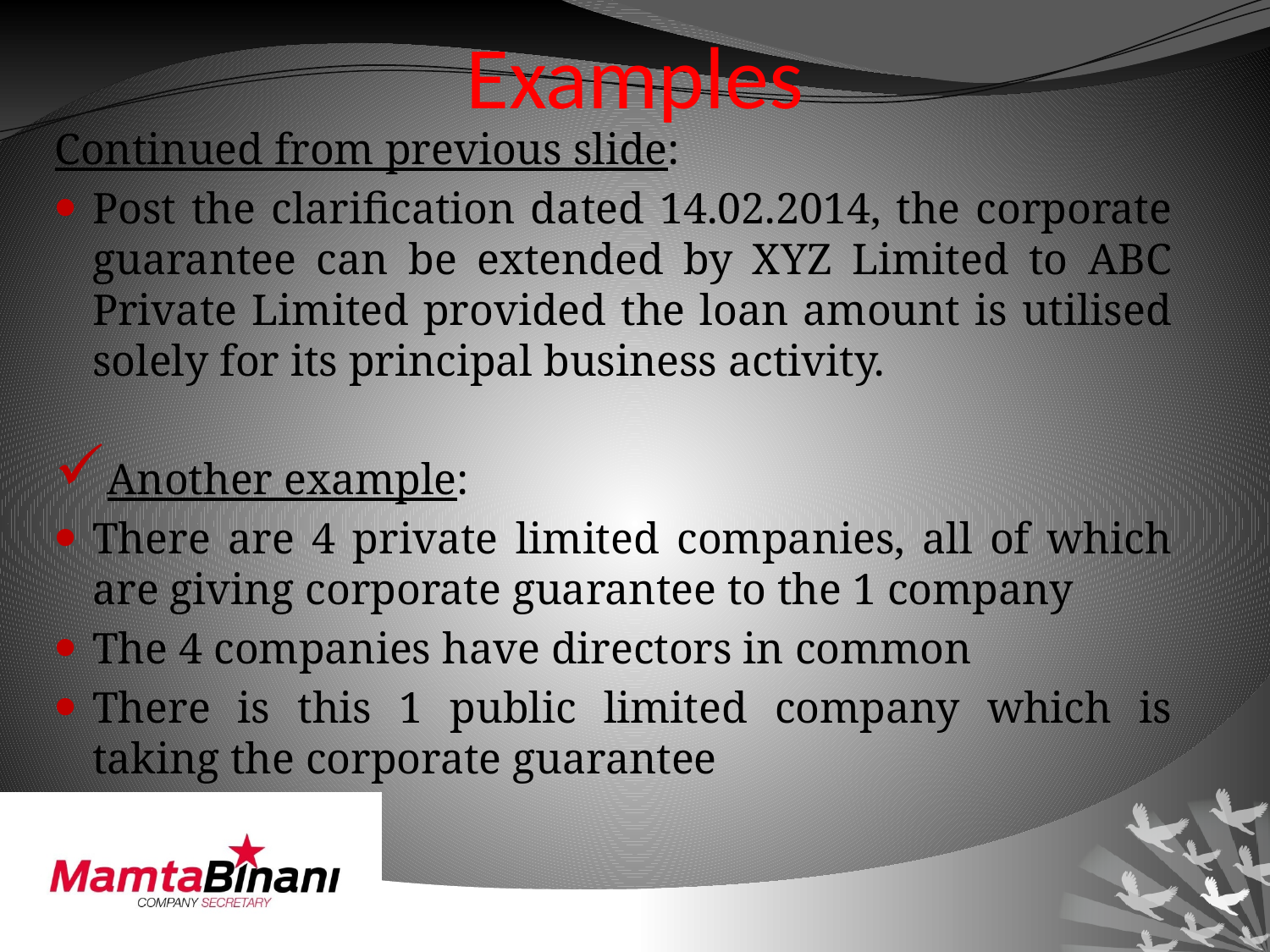

# Examples

Continued from previous slide:
Post the clarification dated 14.02.2014, the corporate guarantee can be extended by XYZ Limited to ABC Private Limited provided the loan amount is utilised solely for its principal business activity.

Another example:
There are 4 private limited companies, all of which are giving corporate guarantee to the 1 company
The 4 companies have directors in common
There is this 1 public limited company which is taking the corporate guarantee